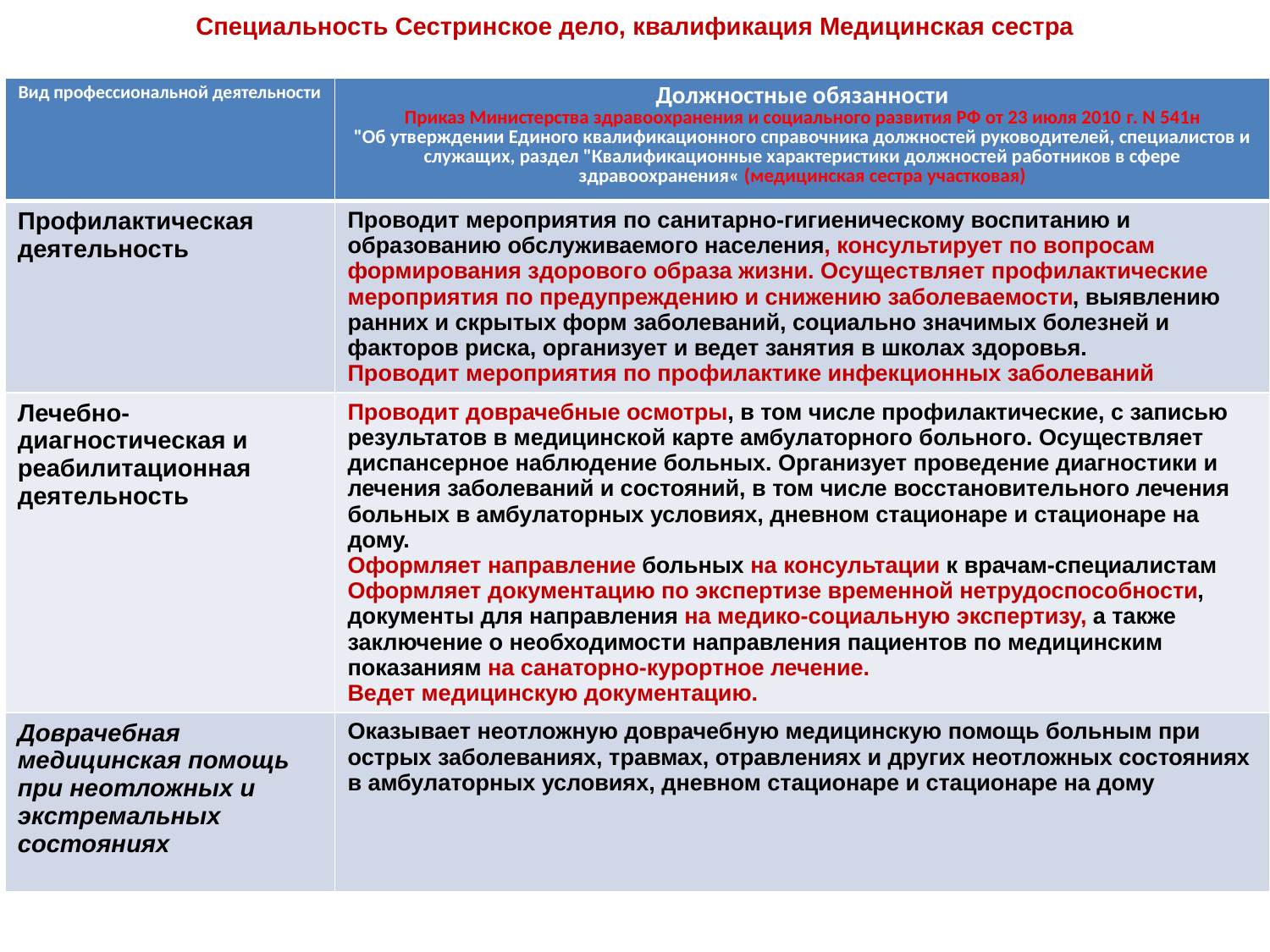

# Специальность Сестринское дело, квалификация Медицинская сестра
| Вид профессиональной деятельности | Должностные обязанности Приказ Министерства здравоохранения и социального развития РФ от 23 июля 2010 г. N 541н "Об утверждении Единого квалификационного справочника должностей руководителей, специалистов и служащих, раздел "Квалификационные характеристики должностей работников в сфере здравоохранения« (медицинская сестра участковая) |
| --- | --- |
| Профилактическая деятельность | Проводит мероприятия по санитарно-гигиеническому воспитанию и образованию обслуживаемого населения, консультирует по вопросам формирования здорового образа жизни. Осуществляет профилактические мероприятия по предупреждению и снижению заболеваемости, выявлению ранних и скрытых форм заболеваний, социально значимых болезней и факторов риска, организует и ведет занятия в школах здоровья. Проводит мероприятия по профилактике инфекционных заболеваний |
| Лечебно-диагностическая и реабилитационная деятельность | Проводит доврачебные осмотры, в том числе профилактические, с записью результатов в медицинской карте амбулаторного больного. Осуществляет диспансерное наблюдение больных. Организует проведение диагностики и лечения заболеваний и состояний, в том числе восстановительного лечения больных в амбулаторных условиях, дневном стационаре и стационаре на дому. Оформляет направление больных на консультации к врачам-специалистам Оформляет документацию по экспертизе временной нетрудоспособности, документы для направления на медико-социальную экспертизу, а также заключение о необходимости направления пациентов по медицинским показаниям на санаторно-курортное лечение. Ведет медицинскую документацию. |
| Доврачебная медицинская помощь при неотложных и экстремальных состояниях | Оказывает неотложную доврачебную медицинскую помощь больным при острых заболеваниях, травмах, отравлениях и других неотложных состояниях в амбулаторных условиях, дневном стационаре и стационаре на дому |